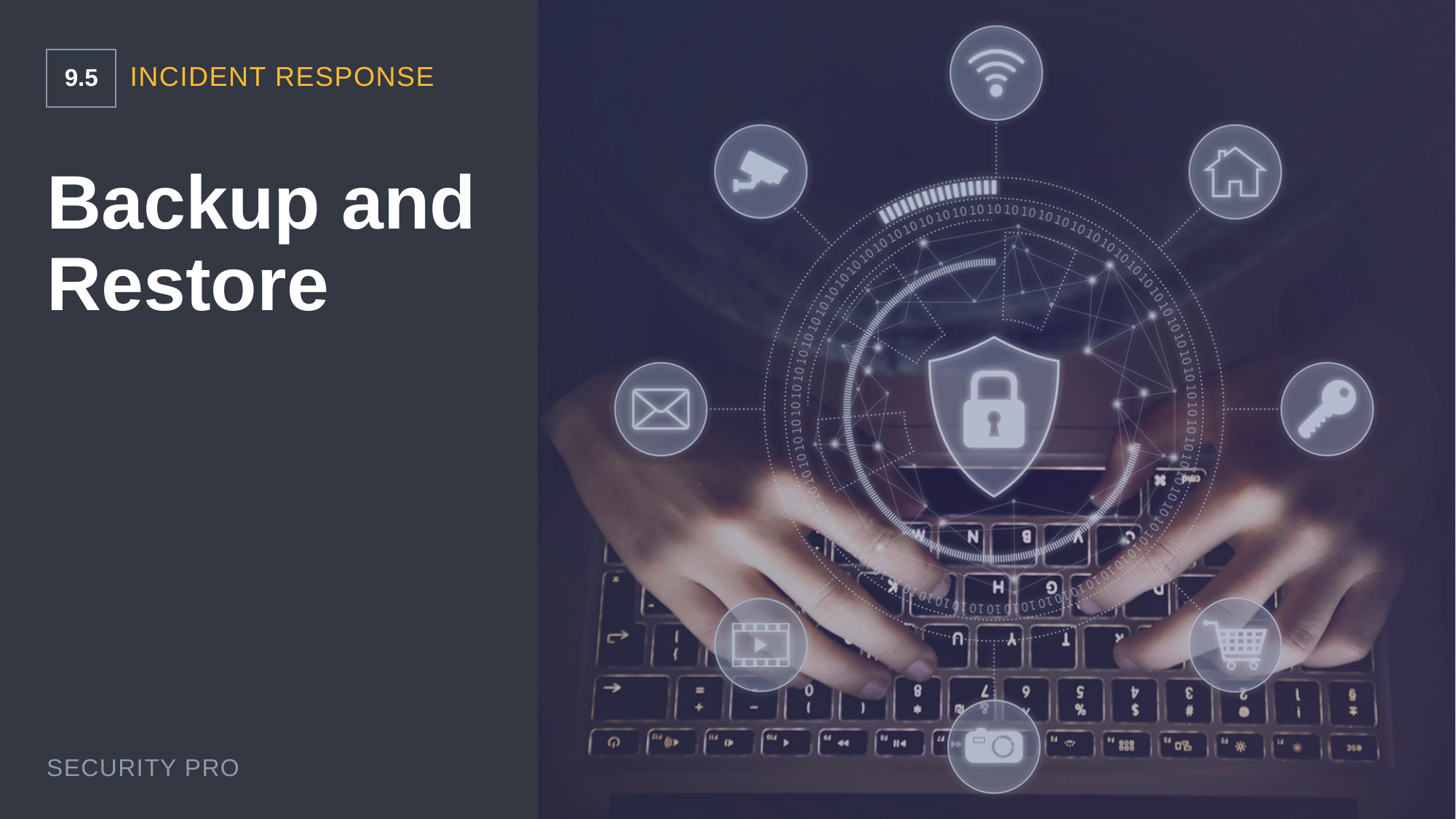

9.5
Incident Response
# Backup and Restore
Security Pro